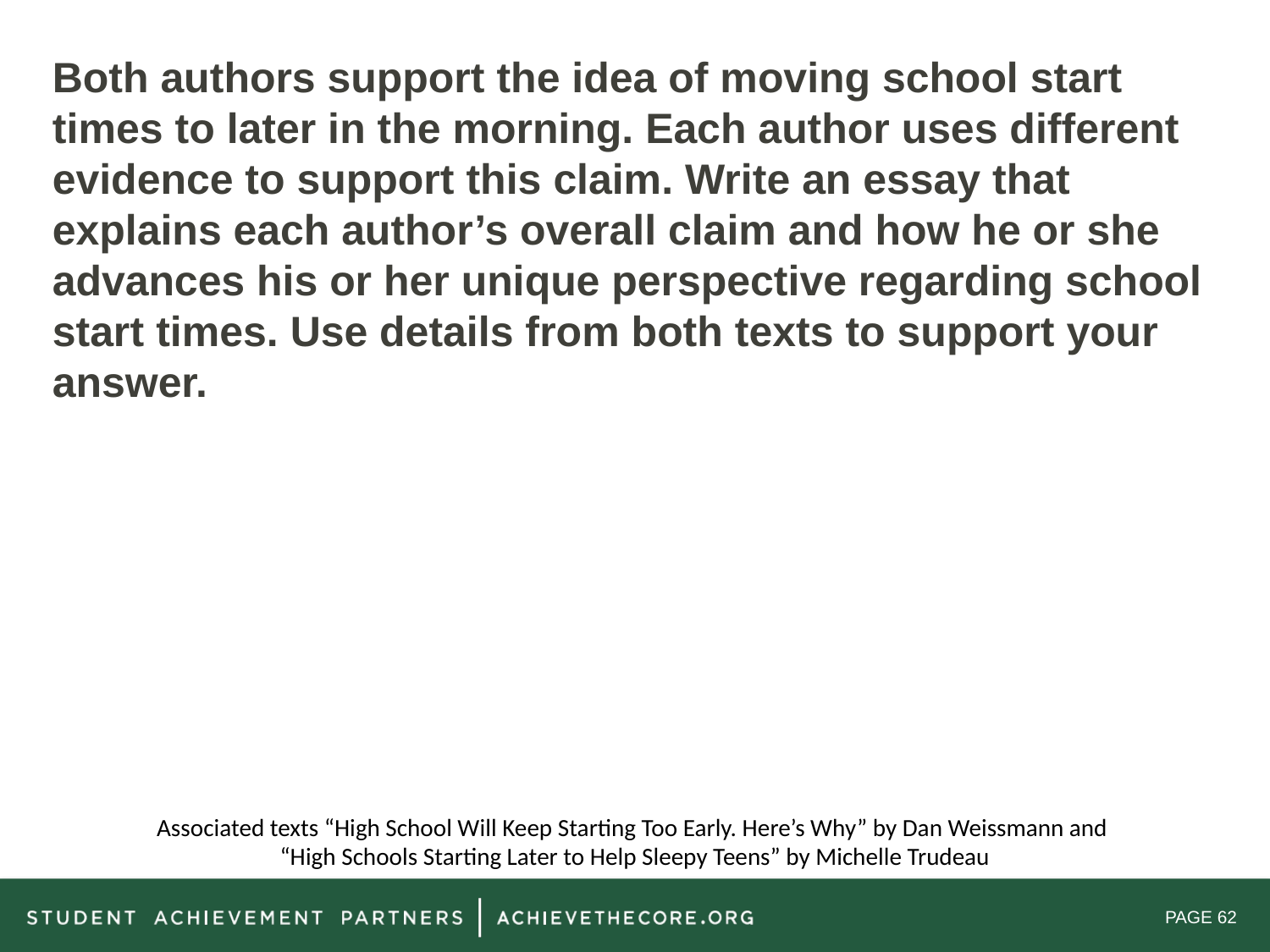

Both authors support the idea of moving school start times to later in the morning. Each author uses different evidence to support this claim. Write an essay that explains each author’s overall claim and how he or she advances his or her unique perspective regarding school start times. Use details from both texts to support your answer.
Associated texts “High School Will Keep Starting Too Early. Here’s Why” by Dan Weissmann and
“High Schools Starting Later to Help Sleepy Teens” by Michelle Trudeau